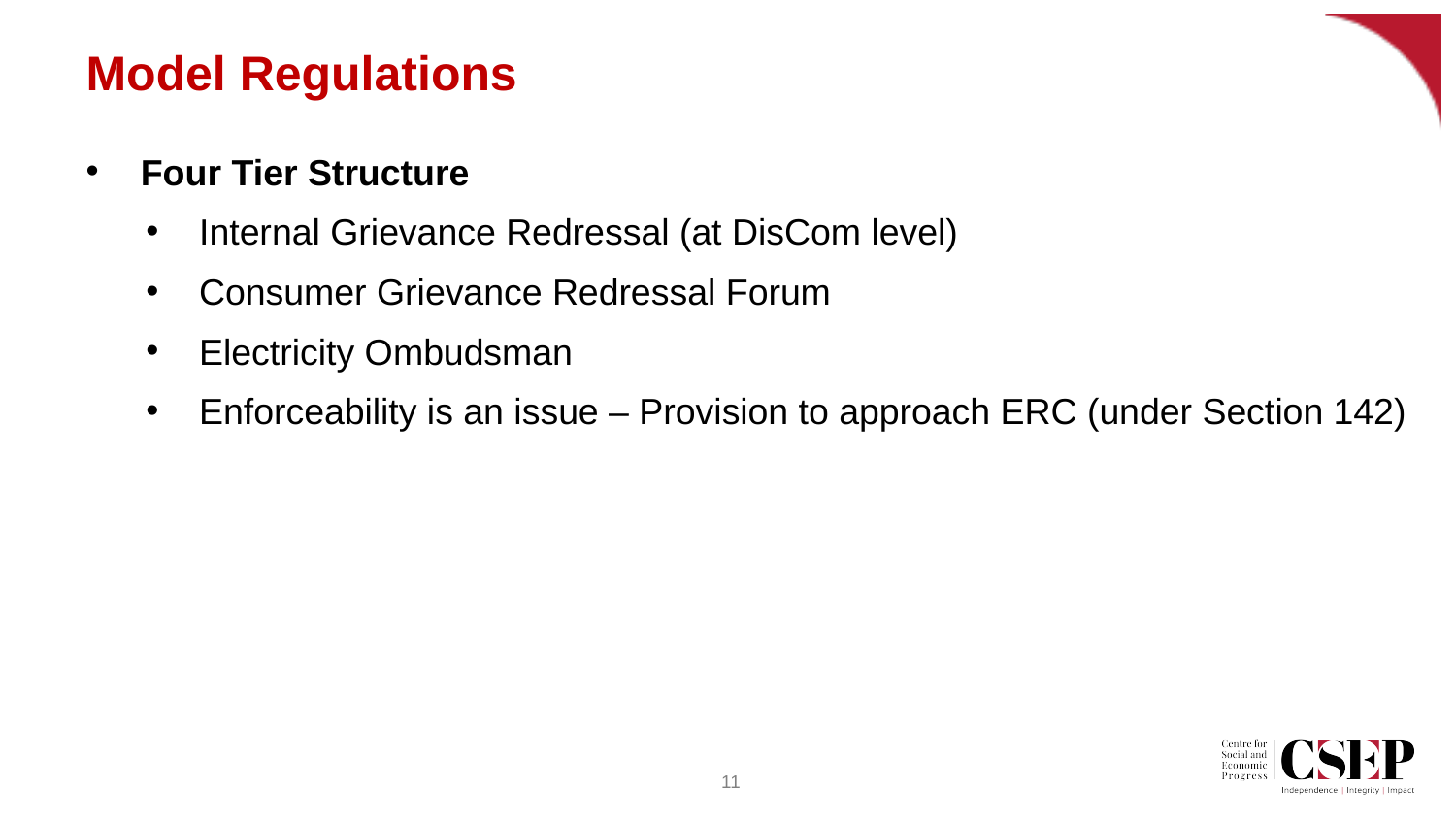

# Model Regulations
Four Tier Structure
Internal Grievance Redressal (at DisCom level)
Consumer Grievance Redressal Forum
Electricity Ombudsman
Enforceability is an issue – Provision to approach ERC (under Section 142)